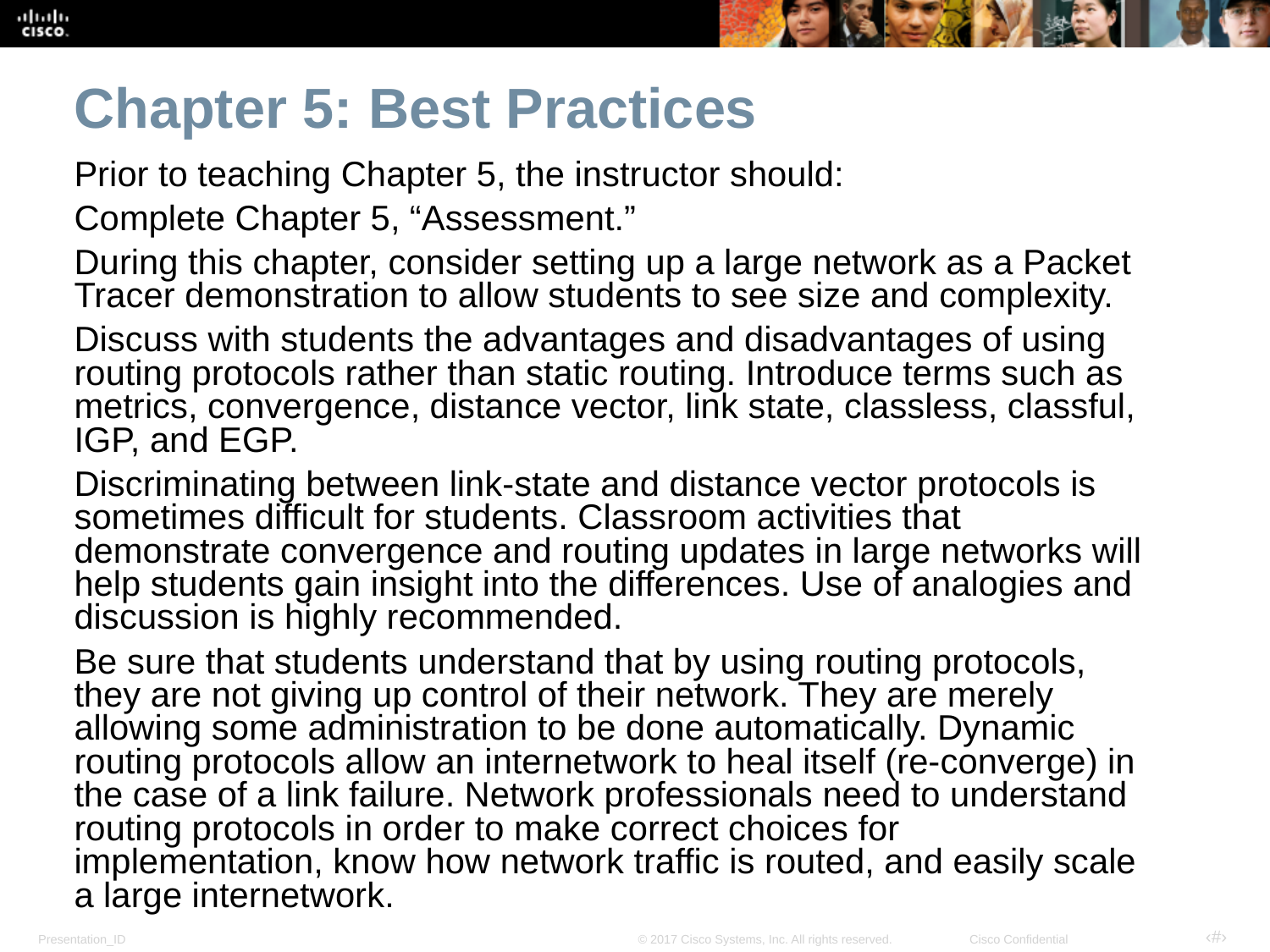

Chapter 5: Best Practices
Prior to teaching Chapter 5, the instructor should:
Complete Chapter 5, “Assessment.”
During this chapter, consider setting up a large network as a Packet Tracer demonstration to allow students to see size and complexity.
Discuss with students the advantages and disadvantages of using routing protocols rather than static routing. Introduce terms such as metrics, convergence, distance vector, link state, classless, classful, IGP, and EGP.
Discriminating between link-state and distance vector protocols is sometimes difficult for students. Classroom activities that demonstrate convergence and routing updates in large networks will help students gain insight into the differences. Use of analogies and discussion is highly recommended.
Be sure that students understand that by using routing protocols, they are not giving up control of their network. They are merely allowing some administration to be done automatically. Dynamic routing protocols allow an internetwork to heal itself (re-converge) in the case of a link failure. Network professionals need to understand routing protocols in order to make correct choices for implementation, know how network traffic is routed, and easily scale a large internetwork.